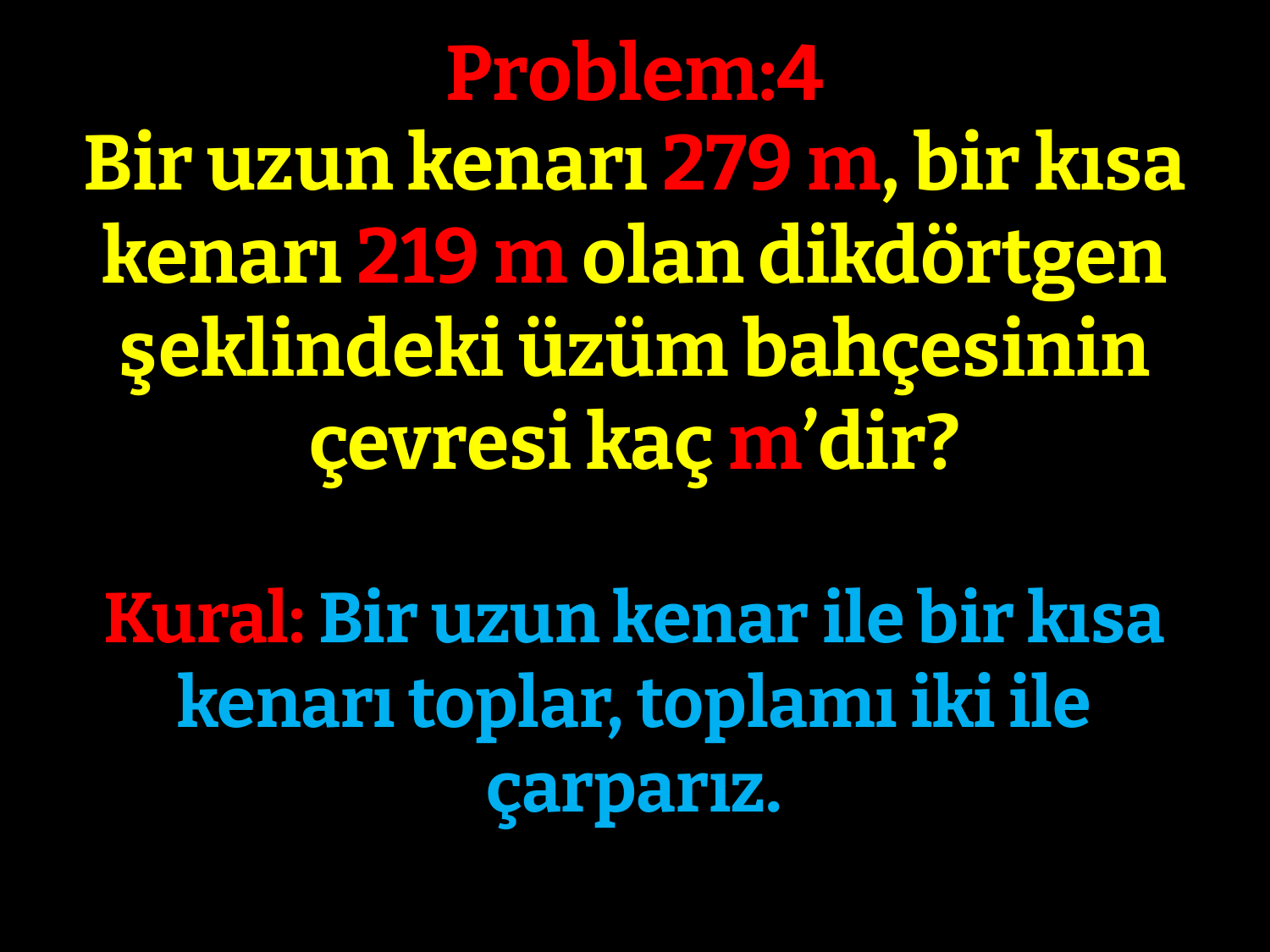

Problem:4
Bir uzun kenarı 279 m, bir kısa kenarı 219 m olan dikdörtgen şeklindeki üzüm bahçesinin çevresi kaç m’dir?
#
Kural: Bir uzun kenar ile bir kısa kenarı toplar, toplamı iki ile çarparız.